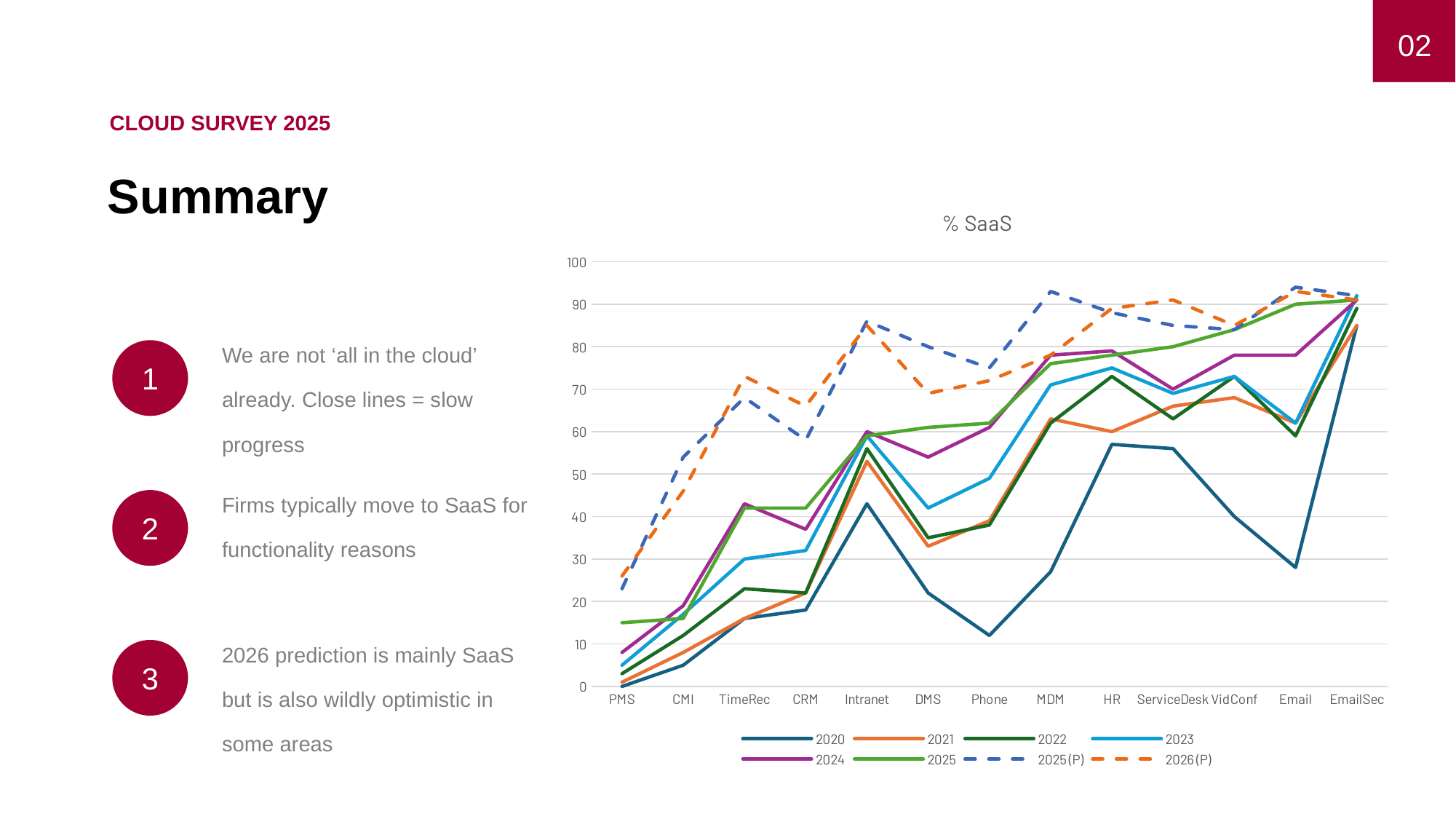

02
CLOUD SURVEY 2025

Summary

### Chart: % SaaS

| Category | 2020 | 2021 | 2022 | 2023 | 2024 | 2025 | 2025 (P) | 2026 (P) |
|---|---|---|---|---|---|---|---|---|
| PMS | 0.0 | 1.0 | 3.0 | 5.0 | 8.0 | 15.0 | 23.0 | 26.0 |
| CMI | 5.0 | 8.0 | 12.0 | 17.0 | 19.0 | 16.0 | 54.0 | 46.0 |
| TimeRec | 16.0 | 16.0 | 23.0 | 30.0 | 43.0 | 42.0 | 68.0 | 73.0 |
| CRM | 18.0 | 22.0 | 22.0 | 32.0 | 37.0 | 42.0 | 58.0 | 66.0 |
| Intranet | 43.0 | 53.0 | 56.0 | 59.0 | 60.0 | 59.0 | 86.0 | 85.0 |
| DMS | 22.0 | 33.0 | 35.0 | 42.0 | 54.0 | 61.0 | 80.0 | 69.0 |
| Phone | 12.0 | 39.0 | 38.0 | 49.0 | 61.0 | 62.0 | 75.0 | 72.0 |
| MDM | 27.0 | 63.0 | 62.0 | 71.0 | 78.0 | 76.0 | 93.0 | 78.0 |
| HR | 57.0 | 60.0 | 73.0 | 75.0 | 79.0 | 78.0 | 88.0 | 89.0 |
| ServiceDesk | 56.0 | 66.0 | 63.0 | 69.0 | 70.0 | 80.0 | 85.0 | 91.0 |
| VidConf | 40.0 | 68.0 | 73.0 | 73.0 | 78.0 | 84.0 | 84.0 | 85.0 |
| Email | 28.0 | 62.0 | 59.0 | 62.0 | 78.0 | 90.0 | 94.0 | 93.0 |
| EmailSec | 85.0 | 85.0 | 89.0 | 92.0 | 91.0 | 91.0 | 92.0 | 91.0 |
We are not ‘all in the cloud’ already. Close lines = slow progress
1
Firms typically move to SaaS for functionality reasons
2
2026 prediction is mainly SaaS but is also wildly optimistic in some areas
3